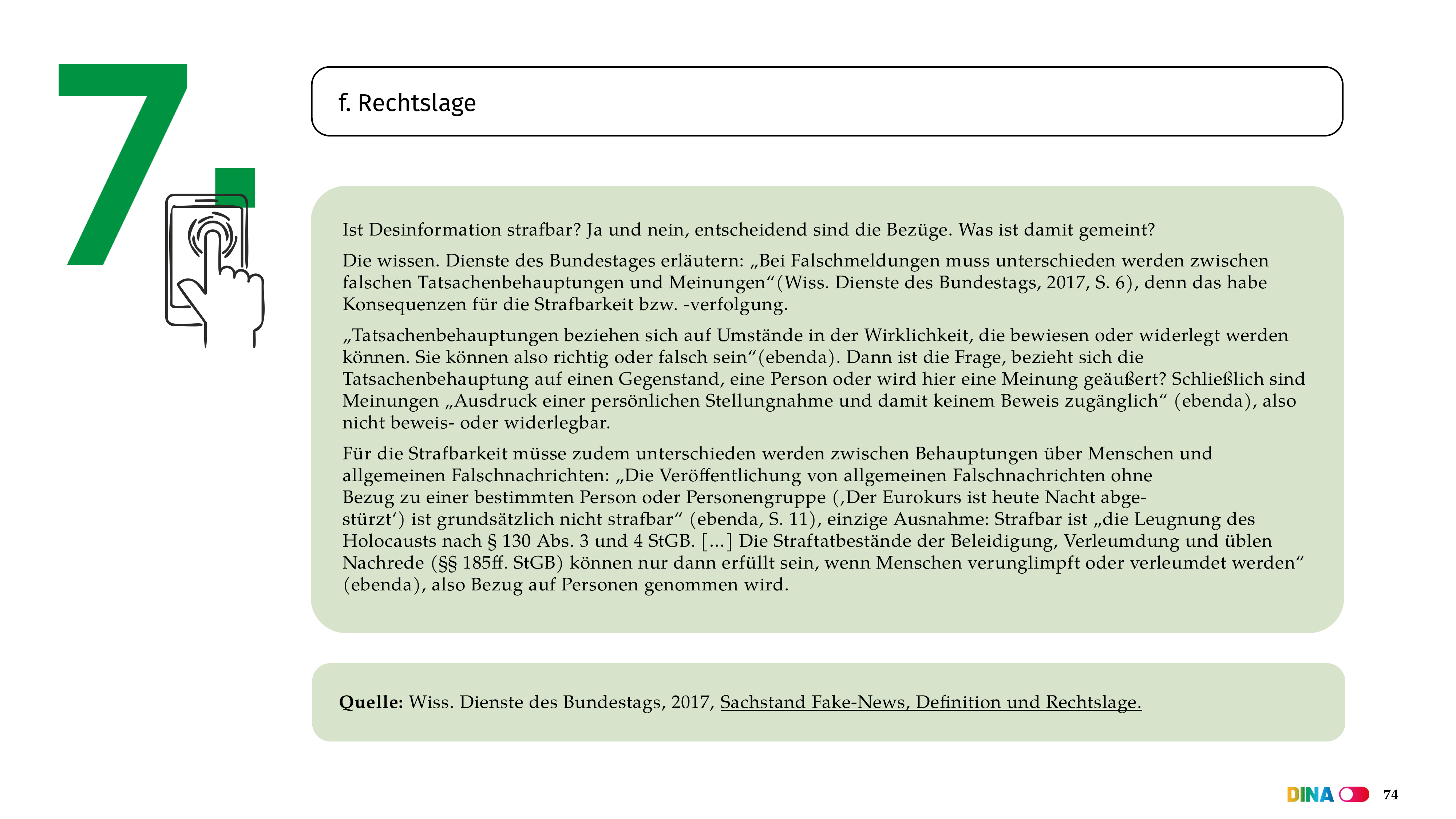

f. Rechtslage
Ist Desinformation strafbar? Ja und nein, entscheidend sind die Bezüge. Was ist damit gemeint?
Die wissen. Dienste des Bundestages erläutern: „Bei Falschmeldungen muss unterschieden werden zwischen falschen Tatsachenbehauptungen und Meinungen“(Wiss. Dienste des Bundestags, 2017, S. 6), denn das habe Konsequenzen für die Strafbarkeit bzw. -verfolgung.
„Tatsachenbehauptungen beziehen sich auf Umstände in der Wirklichkeit, die bewiesen oder widerlegt werden können. Sie können also richtig oder falsch sein“(ebenda). Dann ist die Frage, bezieht sich die Tatsachenbehauptung auf einen Gegenstand, eine Person oder wird hier eine Meinung geäußert? Schließlich sind Meinungen „Ausdruck einer persönlichen Stellungnahme und damit keinem Beweis zugänglich“ (ebenda), also nicht beweis- oder widerlegbar.
Für die Strafbarkeit müsse zudem unterschieden werden zwischen Behauptungen über Menschen und allgemeinen Falschnachrichten: „Die Veröffentlichung von allgemeinen Falschnachrichten ohne
Bezug zu einer bestimmten Person oder Personengruppe (‚Der Eurokurs ist heute Nacht abge-
stürzt‘) ist grundsätzlich nicht strafbar“ (ebenda, S. 11), einzige Ausnahme: Strafbar ist „die Leugnung des Holocausts nach § 130 Abs. 3 und 4 StGB. […] Die Straftatbestände der Beleidigung, Verleumdung und üblen Nachrede (§§ 185ff. StGB) können nur dann erfüllt sein, wenn Menschen verunglimpft oder verleumdet werden“ (ebenda), also Bezug auf Personen genommen wird.
Quelle: Wiss. Dienste des Bundestags, 2017, Sachstand Fake-News, Definition und Rechtslage.
74